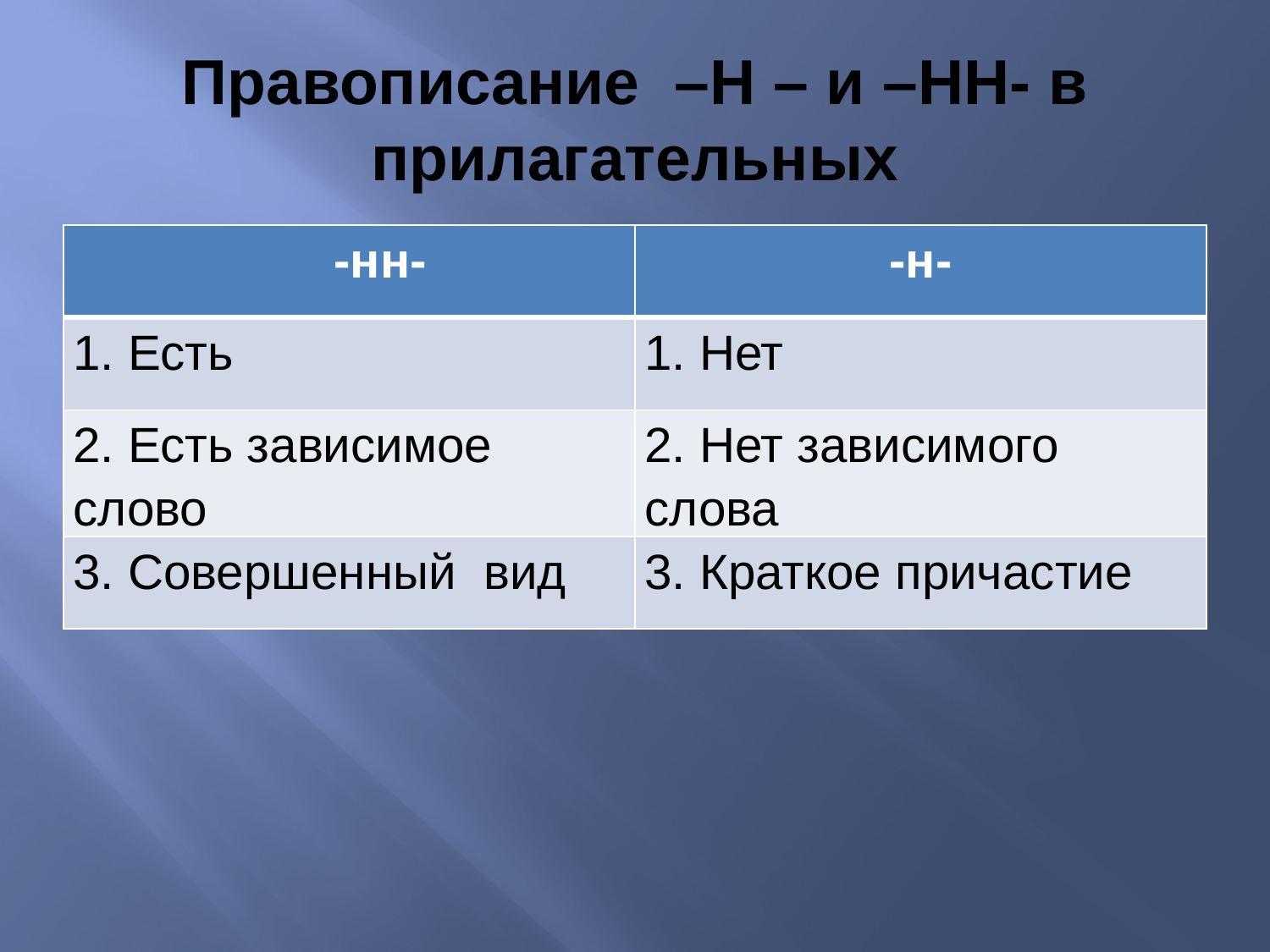

# Правописание  –Н – и –НН- в прилагательных
| -нн- | -н- |
| --- | --- |
| 1. Есть | 1. Нет |
| 2. Есть зависимое слово | 2. Нет зависимого слова |
| 3. Совершенный вид | 3. Краткое причастие |